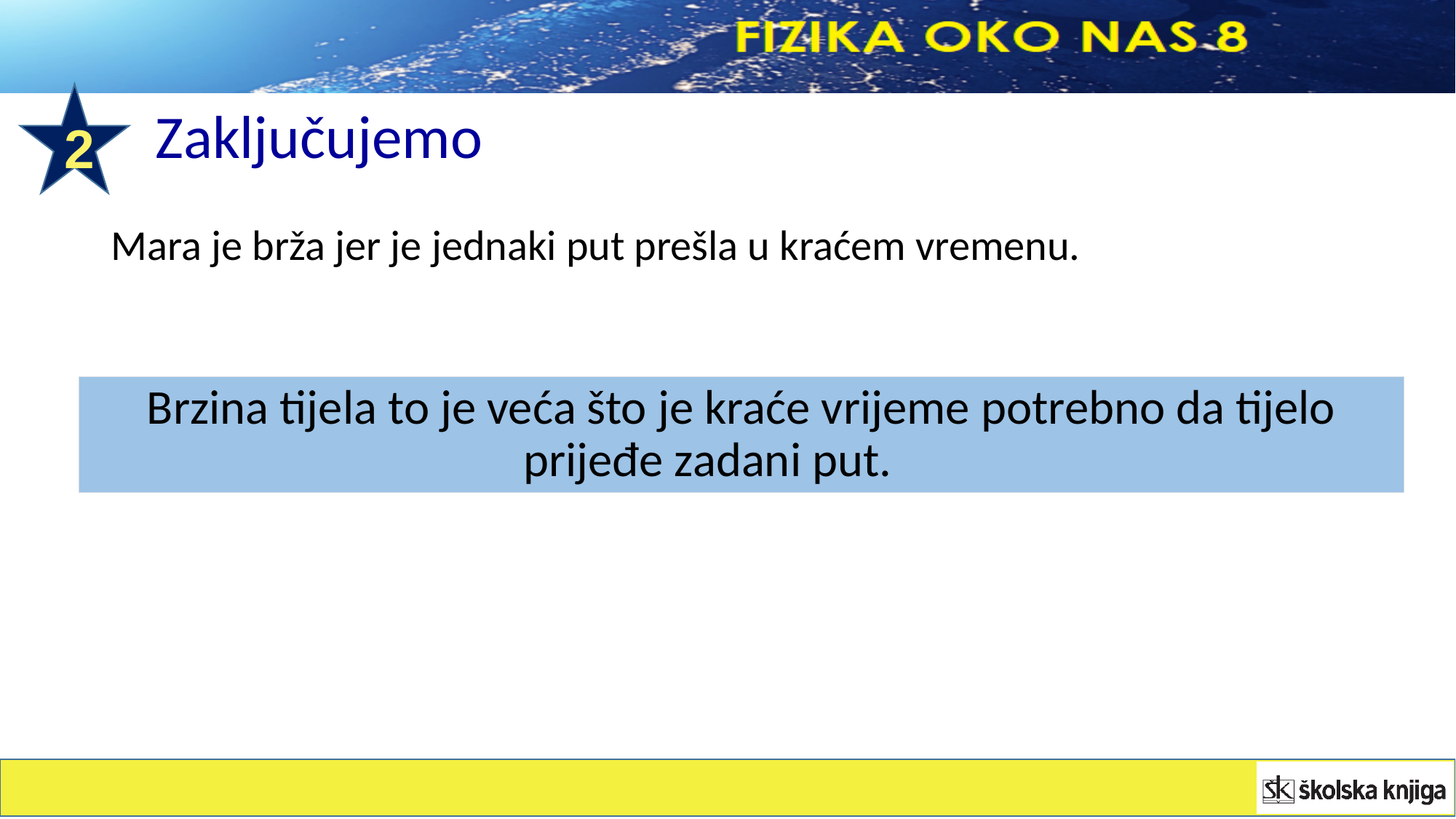

# Zaključujemo
2
Mara je brža jer je jednaki put prešla u kraćem vremenu.
Brzina tijela to je veća što je kraće vrijeme potrebno da tijelo prijeđe zadani put.